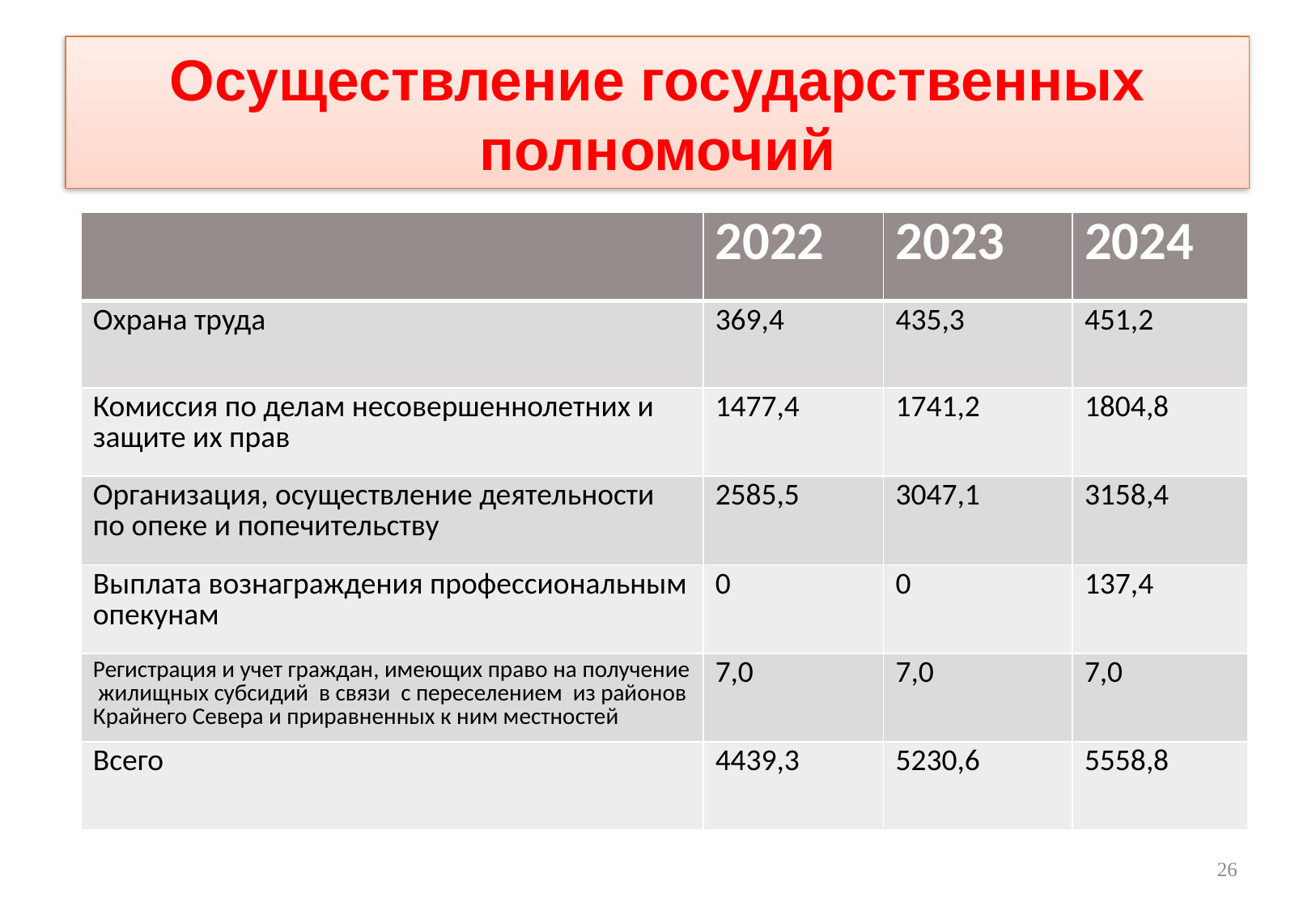

# Осуществление государственных полномочий
|  | 2022 | 2023 | 2024 |
| --- | --- | --- | --- |
| Охрана труда | 369,4 | 435,3 | 451,2 |
| Комиссия по делам несовершеннолетних и защите их прав | 1477,4 | 1741,2 | 1804,8 |
| Организация, осуществление деятельности по опеке и попечительству | 2585,5 | 3047,1 | 3158,4 |
| Выплата вознаграждения профессиональным опекунам | 0 | 0 | 137,4 |
| Регистрация и учет граждан, имеющих право на получение жилищных субсидий в связи с переселением из районов Крайнего Севера и приравненных к ним местностей | 7,0 | 7,0 | 7,0 |
| Всего | 4439,3 | 5230,6 | 5558,8 |
26